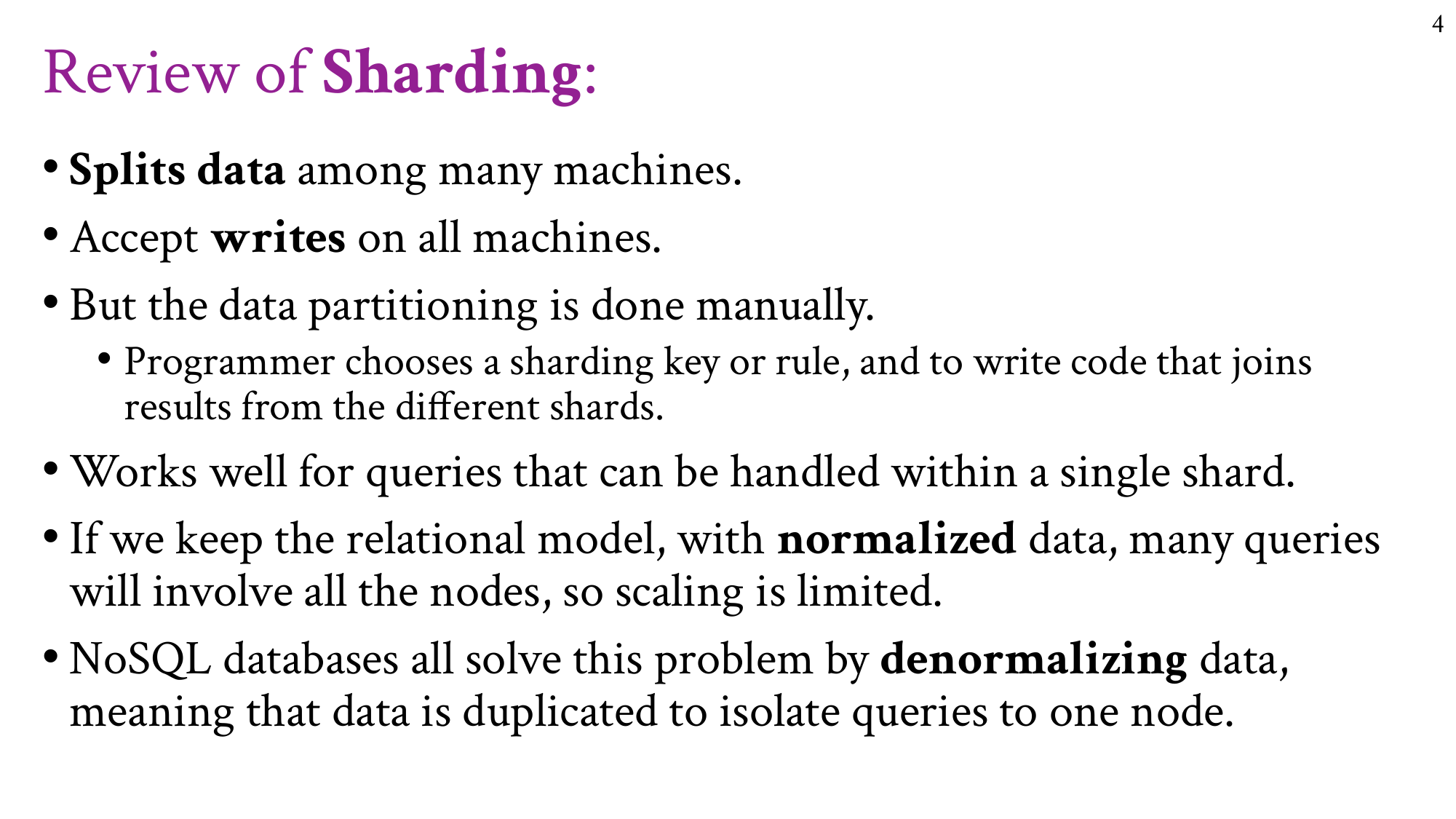

# Review of Sharding:
Splits data among many machines.
Accept writes on all machines.
But the data partitioning is done manually.
Programmer chooses a sharding key or rule, and to write code that joins results from the different shards.
Works well for queries that can be handled within a single shard.
If we keep the relational model, with normalized data, many queries will involve all the nodes, so scaling is limited.
NoSQL databases all solve this problem by denormalizing data, meaning that data is duplicated to isolate queries to one node.